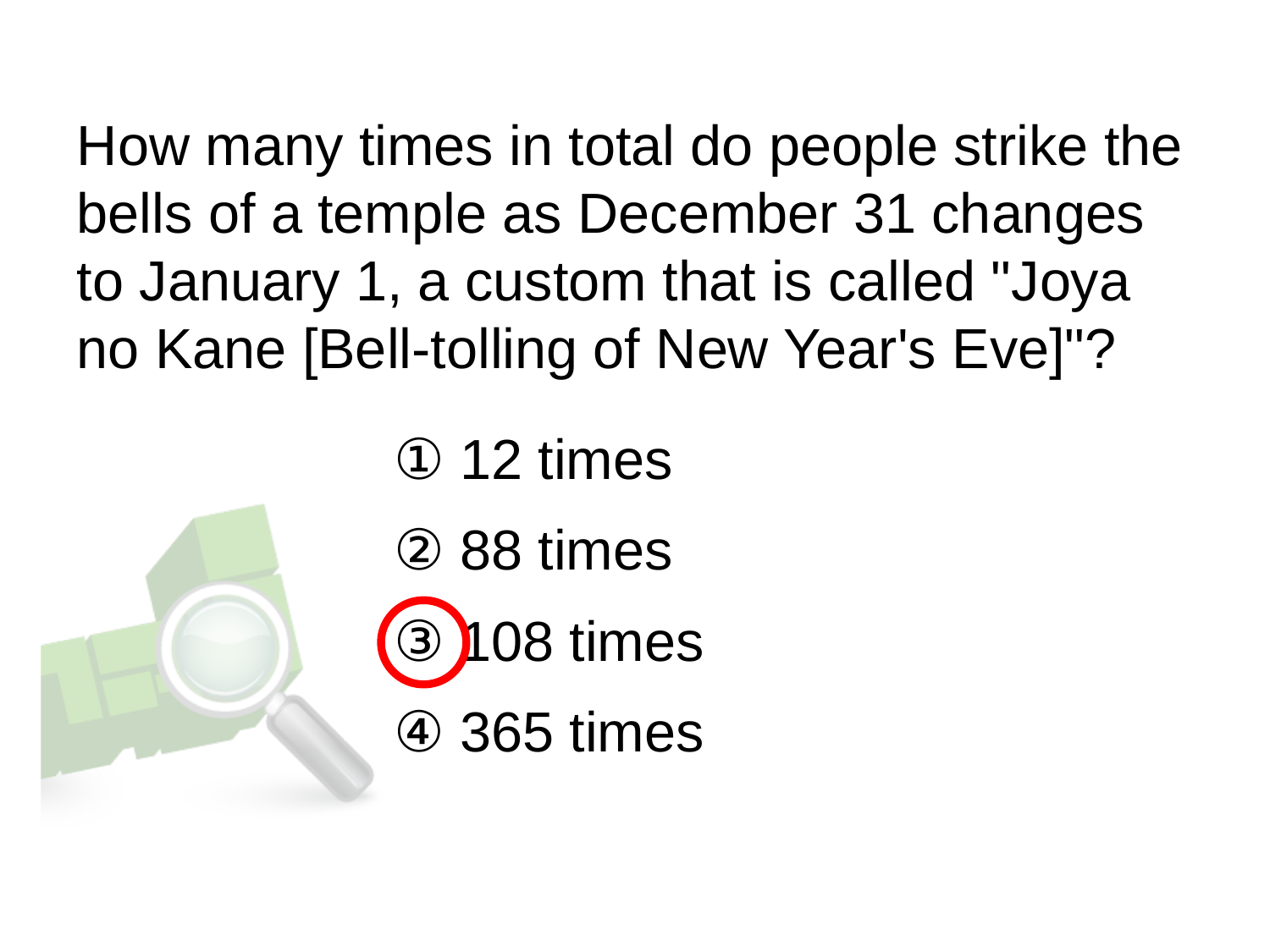

# How many times in total do people strike the bells of a temple as December 31 changes to January 1, a custom that is called "Joya no Kane [Bell-tolling of New Year's Eve]"?
① 12 times
② 88 times
③ 108 times
④ 365 times